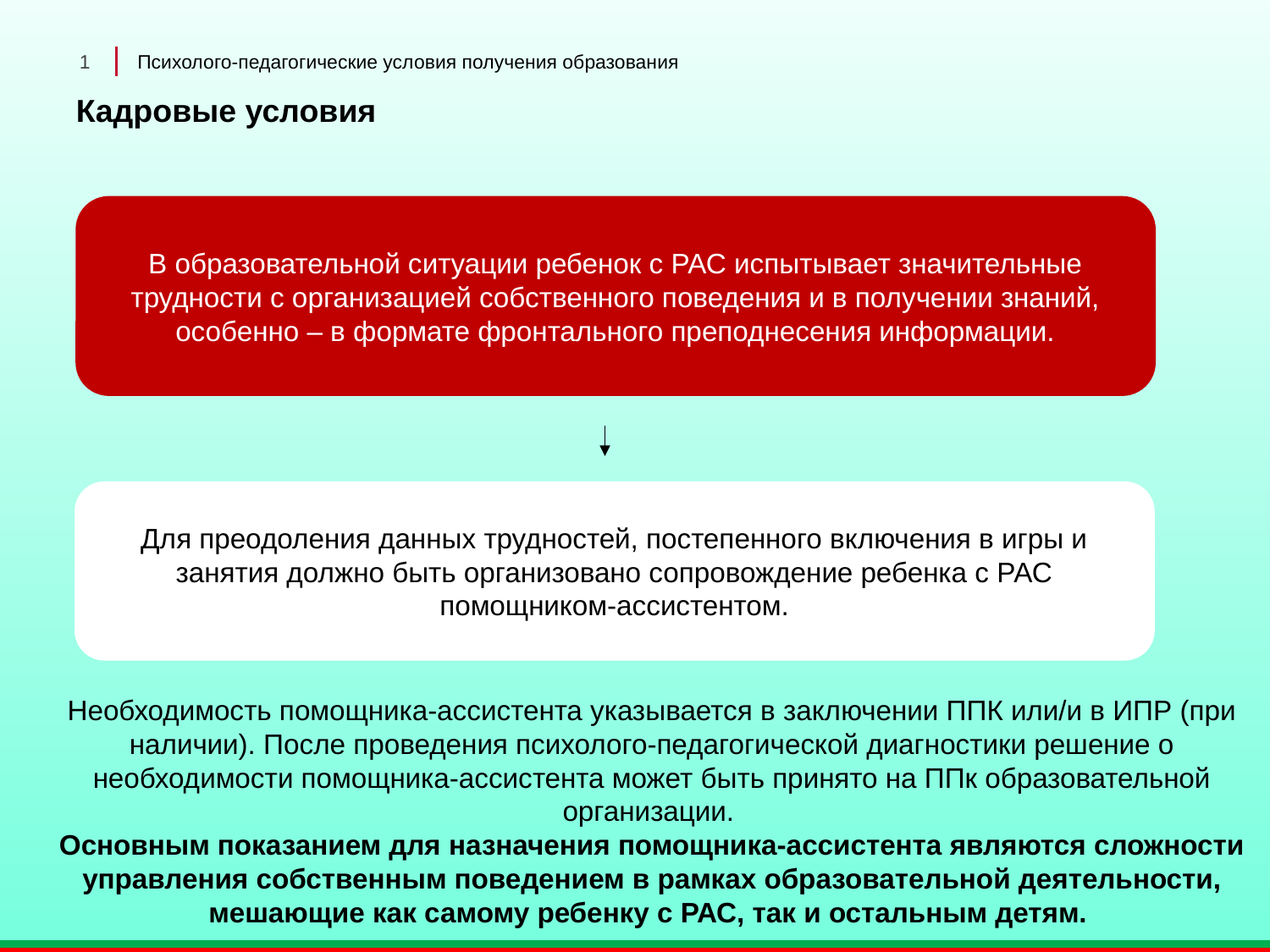

1
Психолого-педагогические условия получения образования
# Кадровые условия
В образовательной ситуации ребенок с РАС испытывает значительные трудности с организацией собственного поведения и в получении знаний, особенно – в формате фронтального преподнесения информации.
Для преодоления данных трудностей, постепенного включения в игры и занятия должно быть организовано сопровождение ребенка с РАС помощником-ассистентом.
Необходимость помощника-ассистента указывается в заключении ППК или/и в ИПР (при наличии). После проведения психолого-педагогической диагностики решение о необходимости помощника-ассистента может быть принято на ППк образовательной организации.
Основным показанием для назначения помощника-ассистента являются сложности управления собственным поведением в рамках образовательной деятельности, мешающие как самому ребенку с РАС, так и остальным детям.